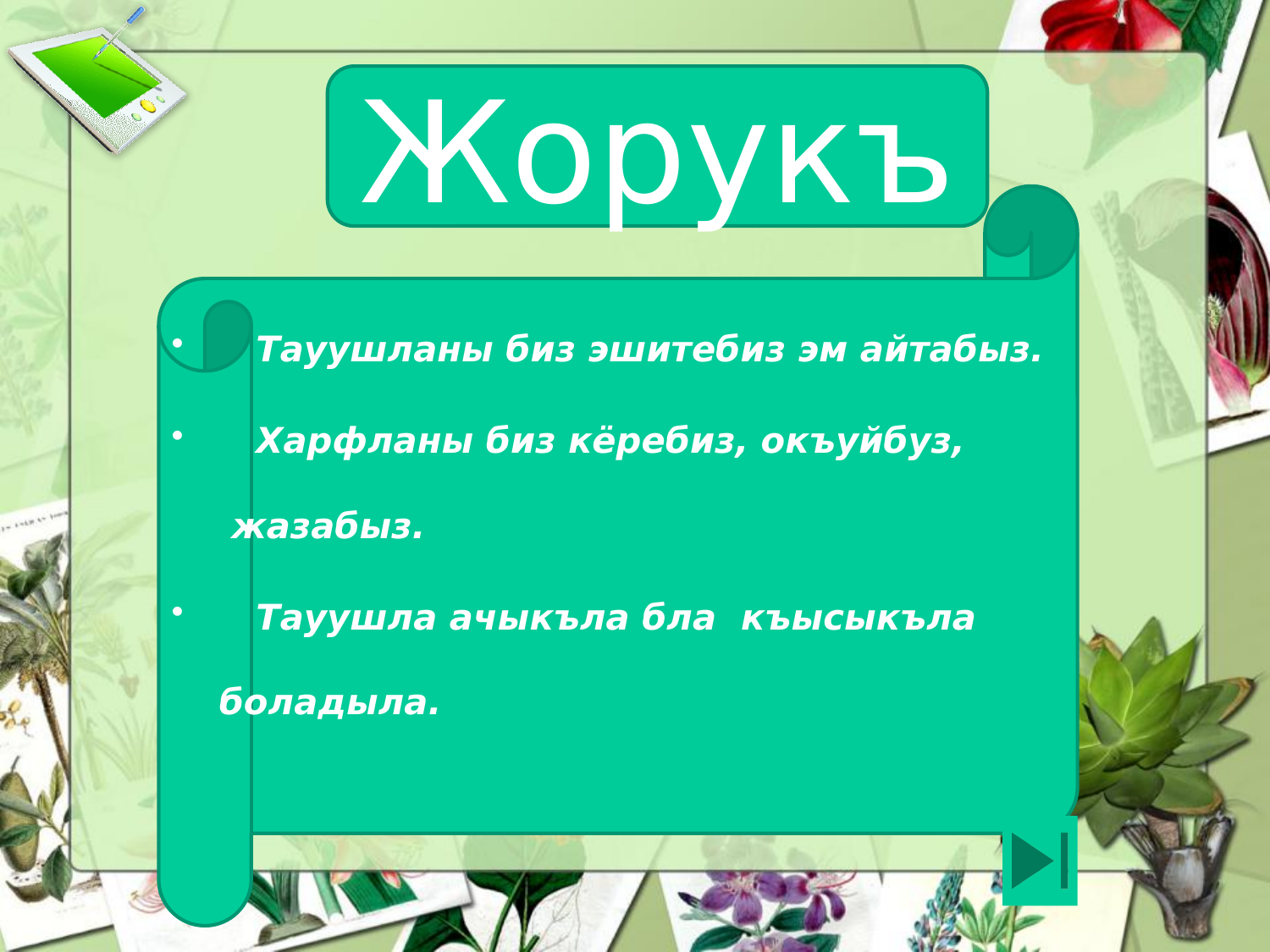

Жорукъ

   Тауушланы биз эшитебиз эм айтабыз.
   Харфланы биз кёребиз, окъуйбуз,         жазабыз.
   Тауушла ачыкъла бла  къысыкъла    боладыла.